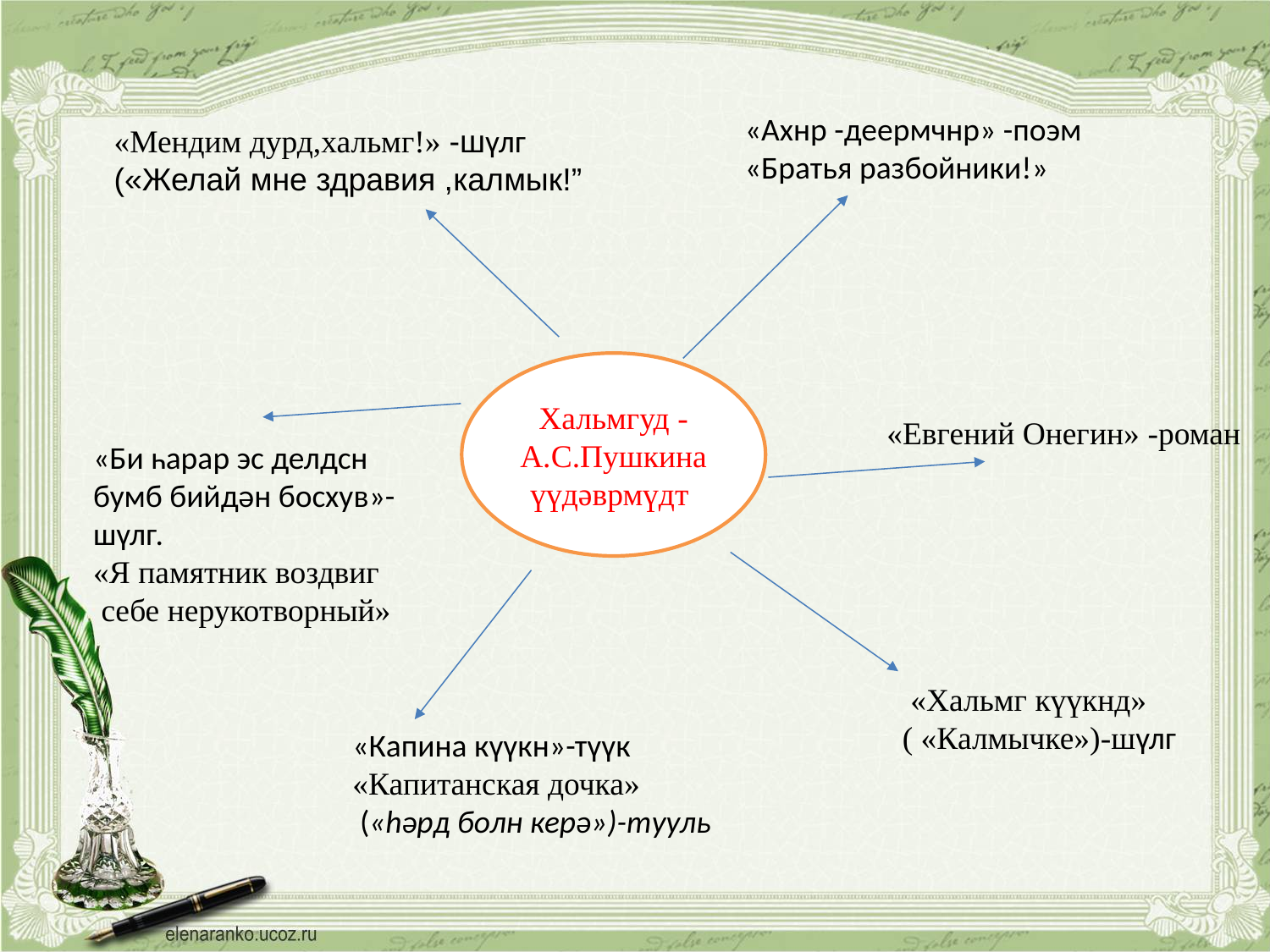

«Ахнр -деермчнр» -поэм
«Братья разбойники!»
«Мендим дурд,хальмг!» -шүлг
(«Желай мне здравия ,калмык!”
Хальмгуд -А.С.Пушкина үүдəврмүдт
«Евгений Онегин» -роман
«Би һарар эс делдсн
бумб бийдән босхув»-шүлг.
«Я памятник воздвиг
 себе нерукотворный»
 «Хальмг күүкнд»
( «Калмычке»)-шүлг
«Капина күүкн»-түүк
«Капитанская дочка»
 («həрд болн керə»)-тууль